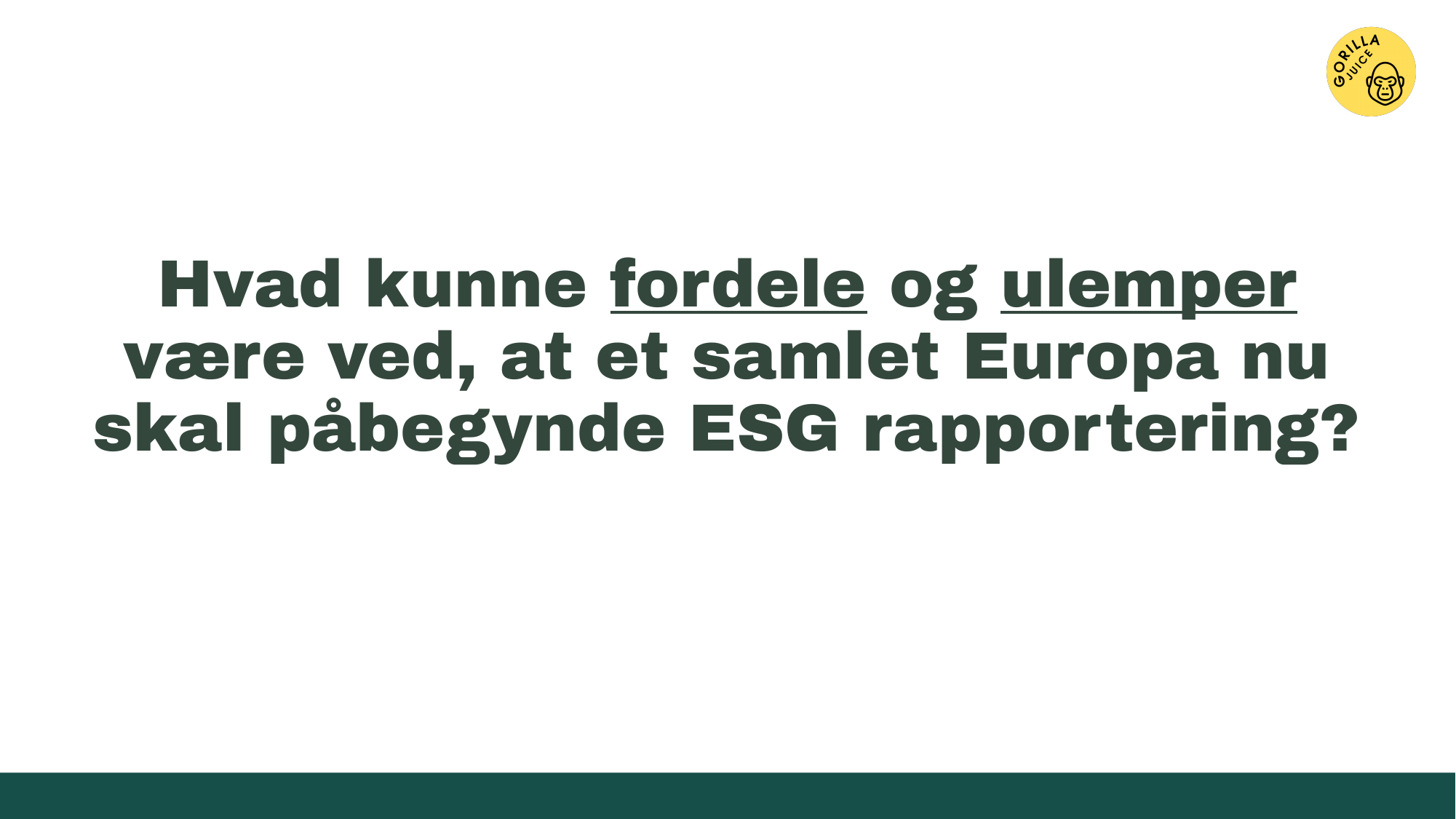

# Hvad kunne fordele og ulemper være ved, at et samlet Europa nu skal påbegynde ESG rapportering?